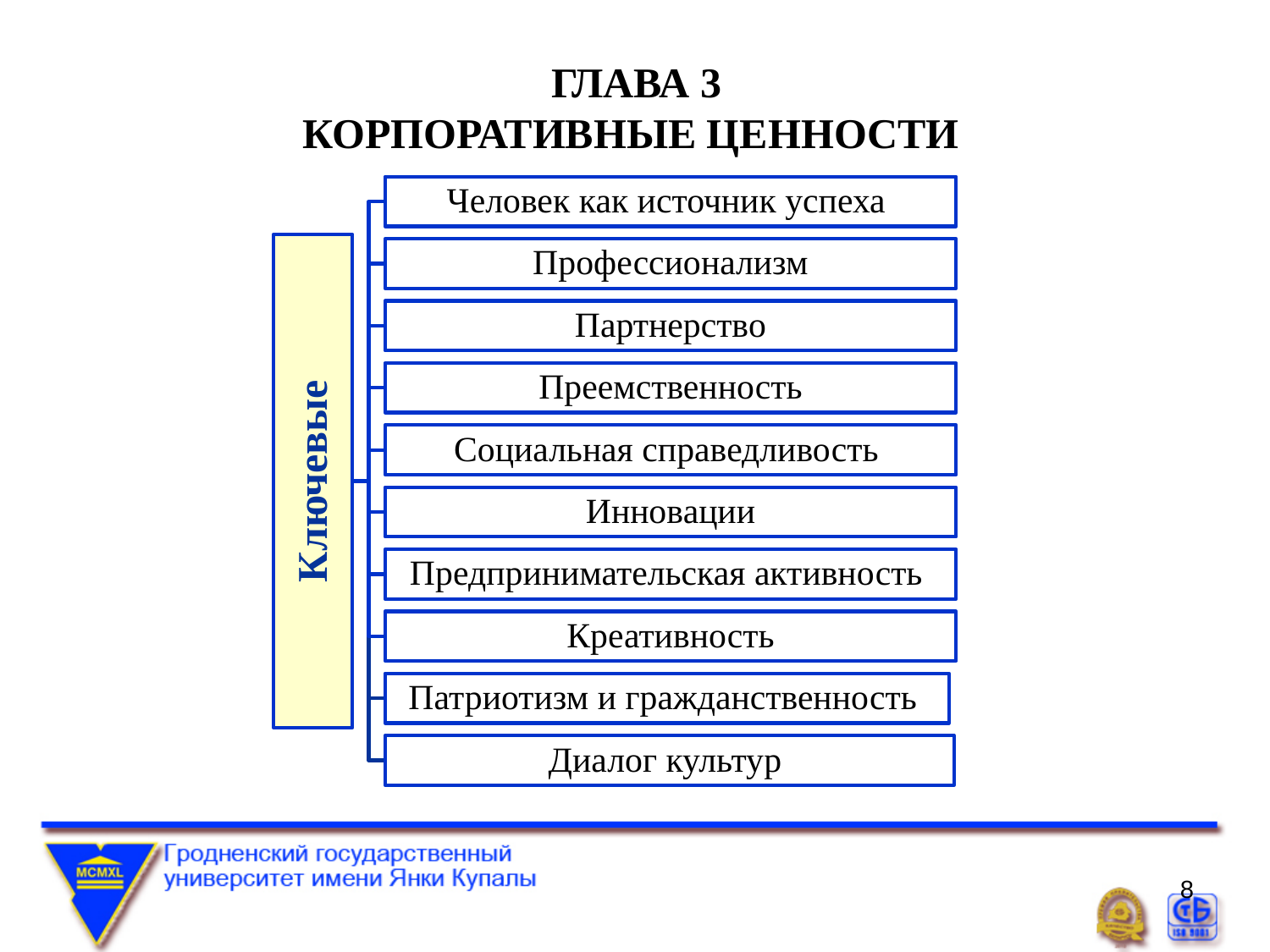

# ГЛАВА 3 КОРПОРАТИВНЫЕ ЦЕННОСТИ

Ключевые
Человек как источник успеха
Профессионализм
Партнерство
Преемственность
Социальная справедливость
Инновации
Предпринимательская активность
Креативность
Патриотизм и гражданственность
Диалог культур
8